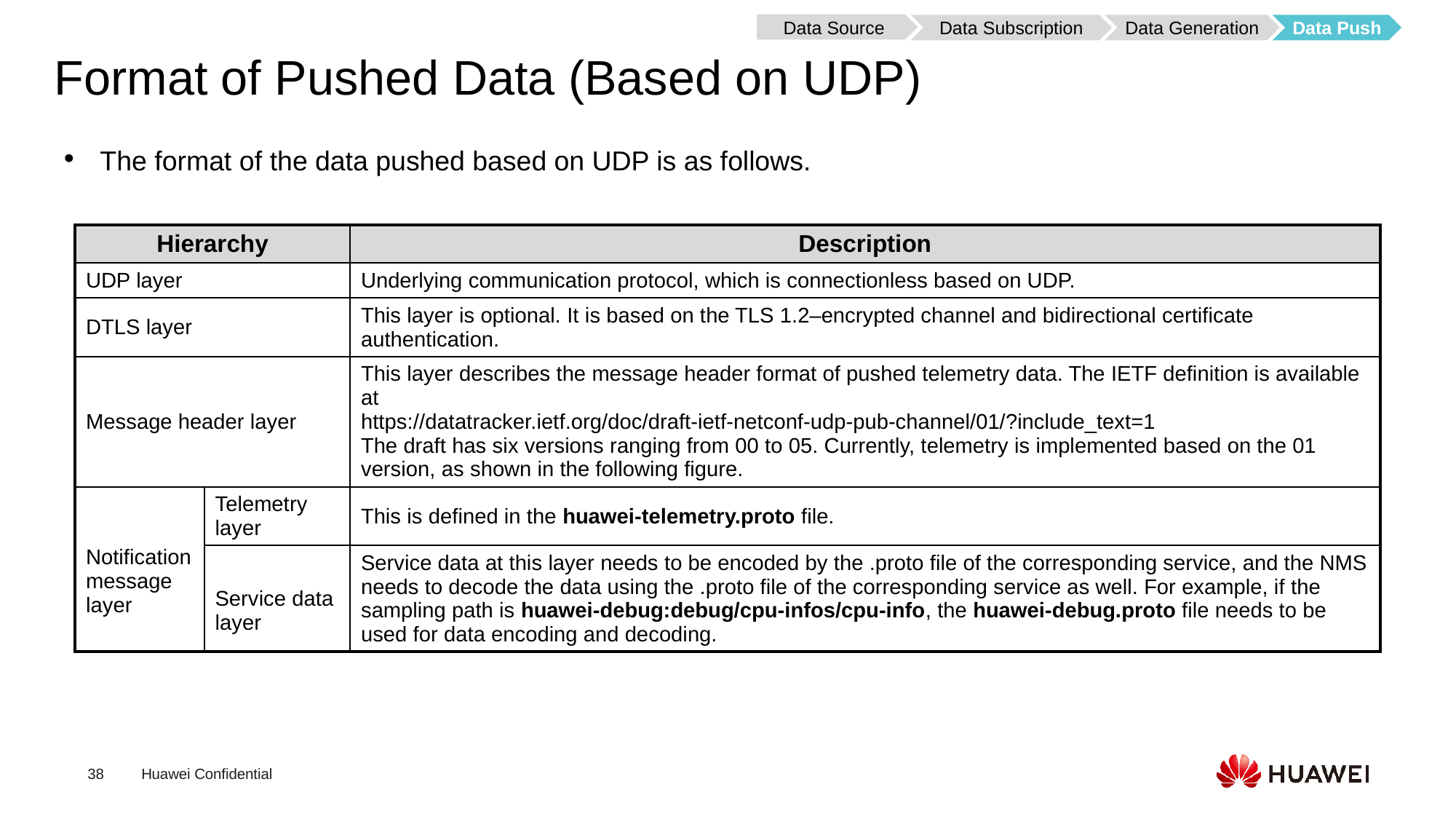

Data Source
Data Subscription
Data Generation
Data Push
# Format of Pushed Data (Based on UDP)
The format of the data pushed based on UDP is as follows.
| Hierarchy |  | Description |
| --- | --- | --- |
| UDP layer |  | Underlying communication protocol, which is connectionless based on UDP. |
| DTLS layer |  | This layer is optional. It is based on the TLS 1.2–encrypted channel and bidirectional certificate authentication. |
| Message header layer |  | This layer describes the message header format of pushed telemetry data. The IETF definition is available at https://datatracker.ietf.org/doc/draft-ietf-netconf-udp-pub-channel/01/?include\_text=1 The draft has six versions ranging from 00 to 05. Currently, telemetry is implemented based on the 01 version, as shown in the following figure. |
| Notification message layer | Telemetry layer | This is defined in the huawei-telemetry.proto file. |
|  | Service data layer | Service data at this layer needs to be encoded by the .proto file of the corresponding service, and the NMS needs to decode the data using the .proto file of the corresponding service as well. For example, if the sampling path is huawei-debug:debug/cpu-infos/cpu-info, the huawei-debug.proto file needs to be used for data encoding and decoding. |